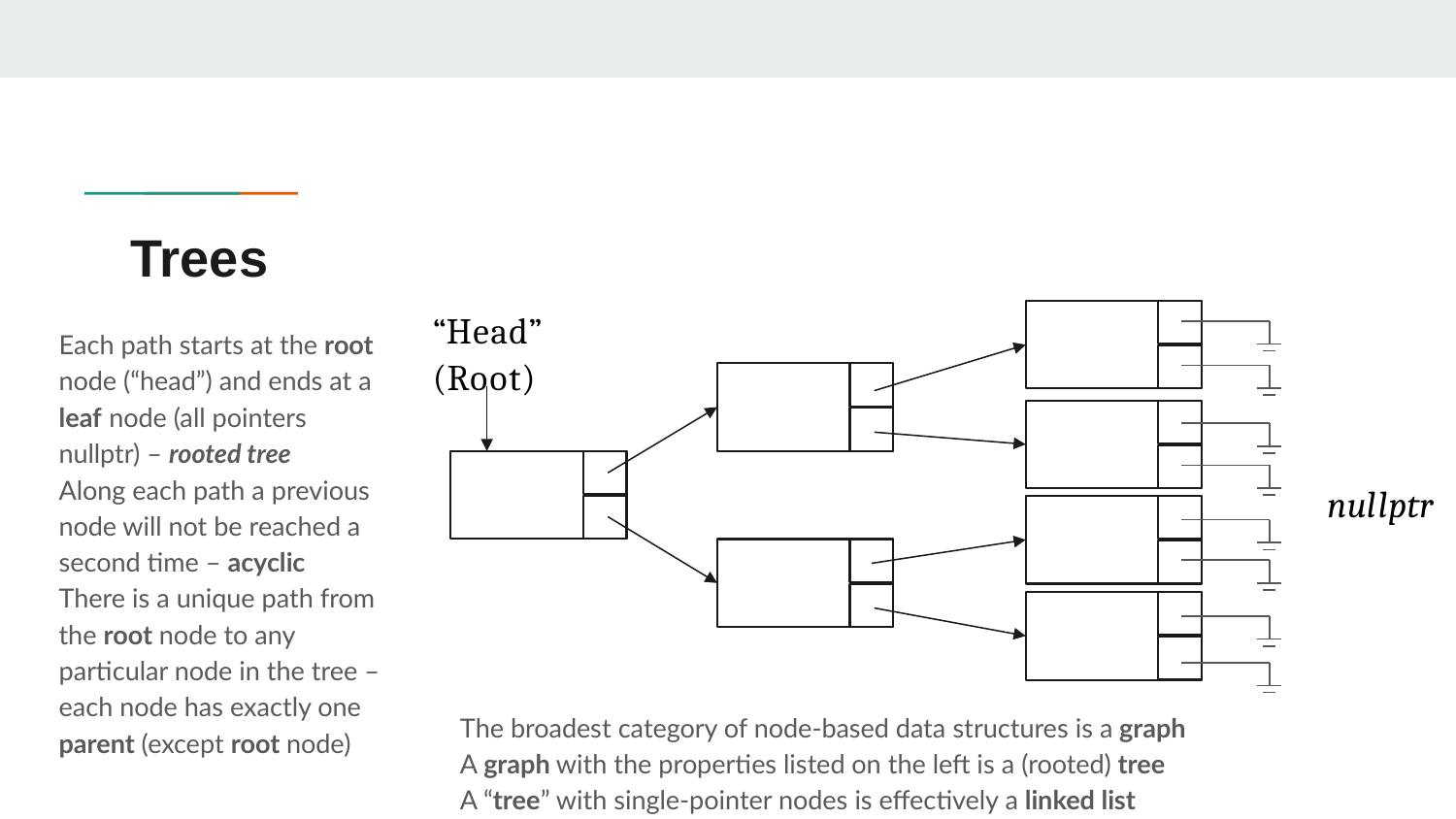

# Trees

“Head”
(Root)
Each path starts at the root node (“head”) and ends at a leaf node (all pointers nullptr) – rooted tree
Along each path a previous node will not be reached a second time – acyclic
There is a unique path from the root node to any particular node in the tree – each node has exactly one parent (except root node)

nullptr

The broadest category of node-based data structures is a graph
A graph with the properties listed on the left is a (rooted) tree
A “tree” with single-pointer nodes is effectively a linked list